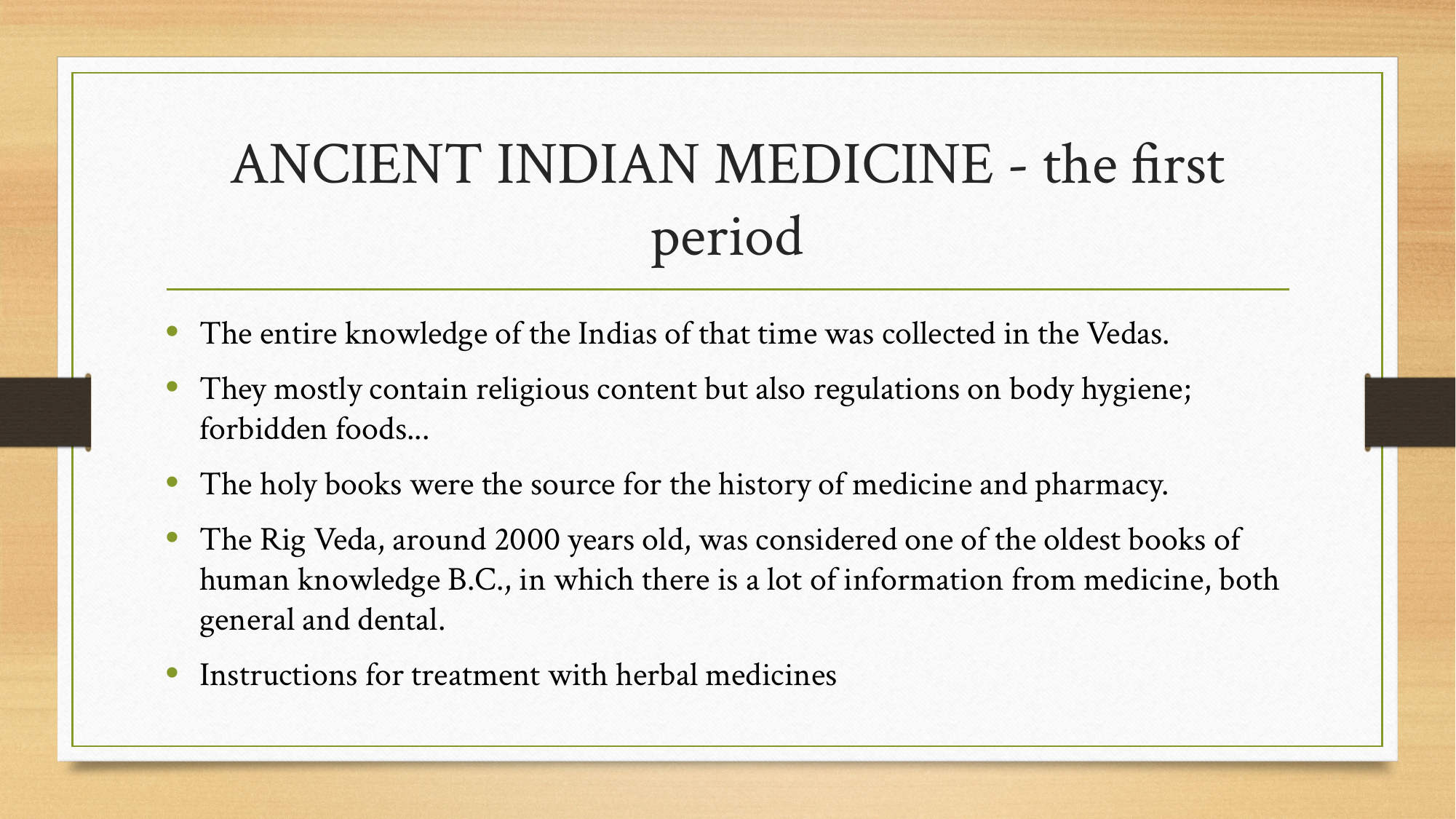

# ANCIENT INDIAN MEDICINE - the first period
The entire knowledge of the Indias of that time was collected in the Vedas.
They mostly contain religious content but also regulations on body hygiene; forbidden foods...
The holy books were the source for the history of medicine and pharmacy.
The Rig Veda, around 2000 years old, was considered one of the oldest books of human knowledge B.C., in which there is a lot of information from medicine, both general and dental.
Instructions for treatment with herbal medicines